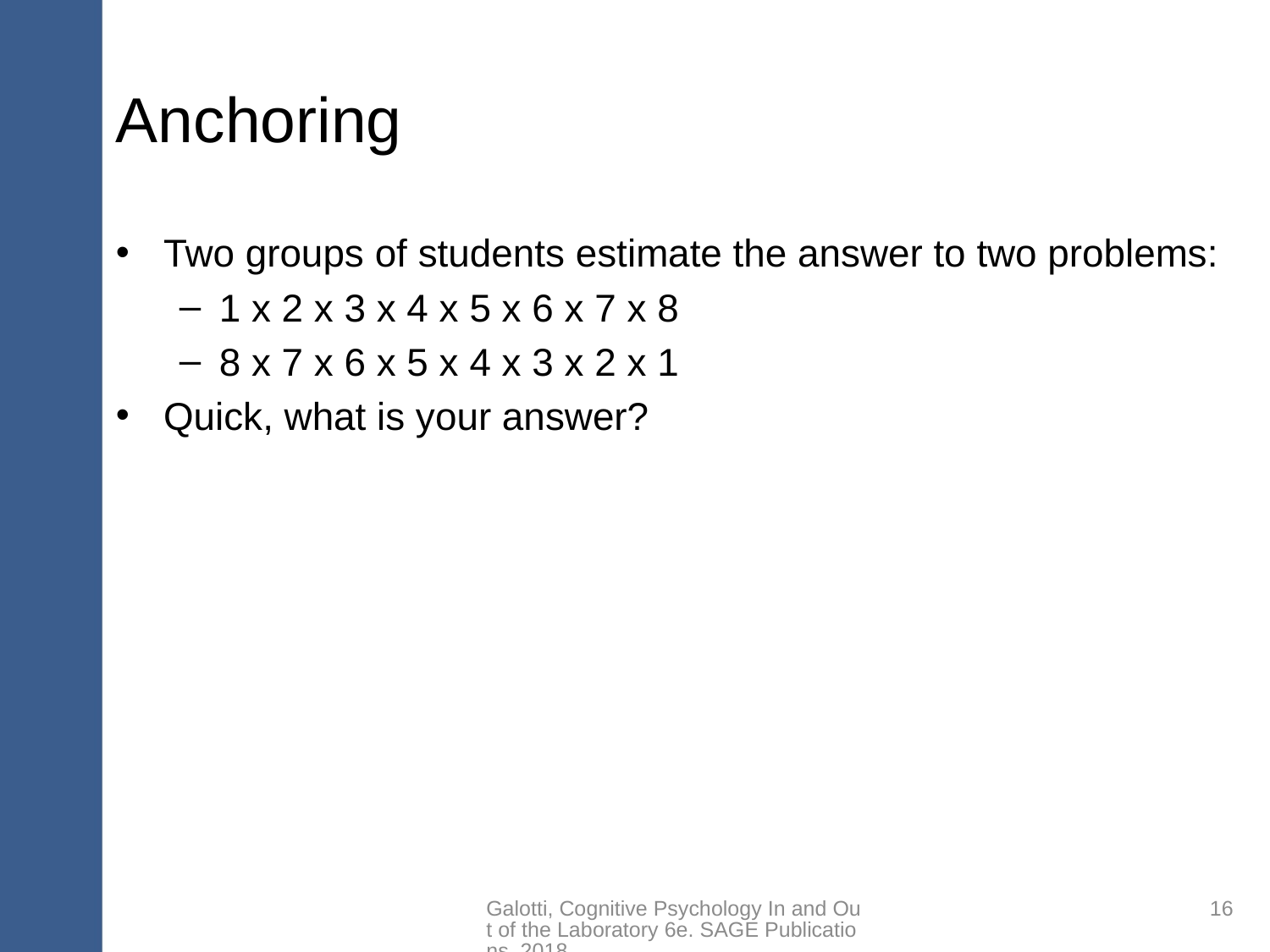

# Anchoring
Two groups of students estimate the answer to two problems:
1 x 2 x 3 x 4 x 5 x 6 x 7 x 8
8 x 7 x 6 x 5 x 4 x 3 x 2 x 1
Quick, what is your answer?
Galotti, Cognitive Psychology In and Out of the Laboratory 6e. SAGE Publications, 2018.
16